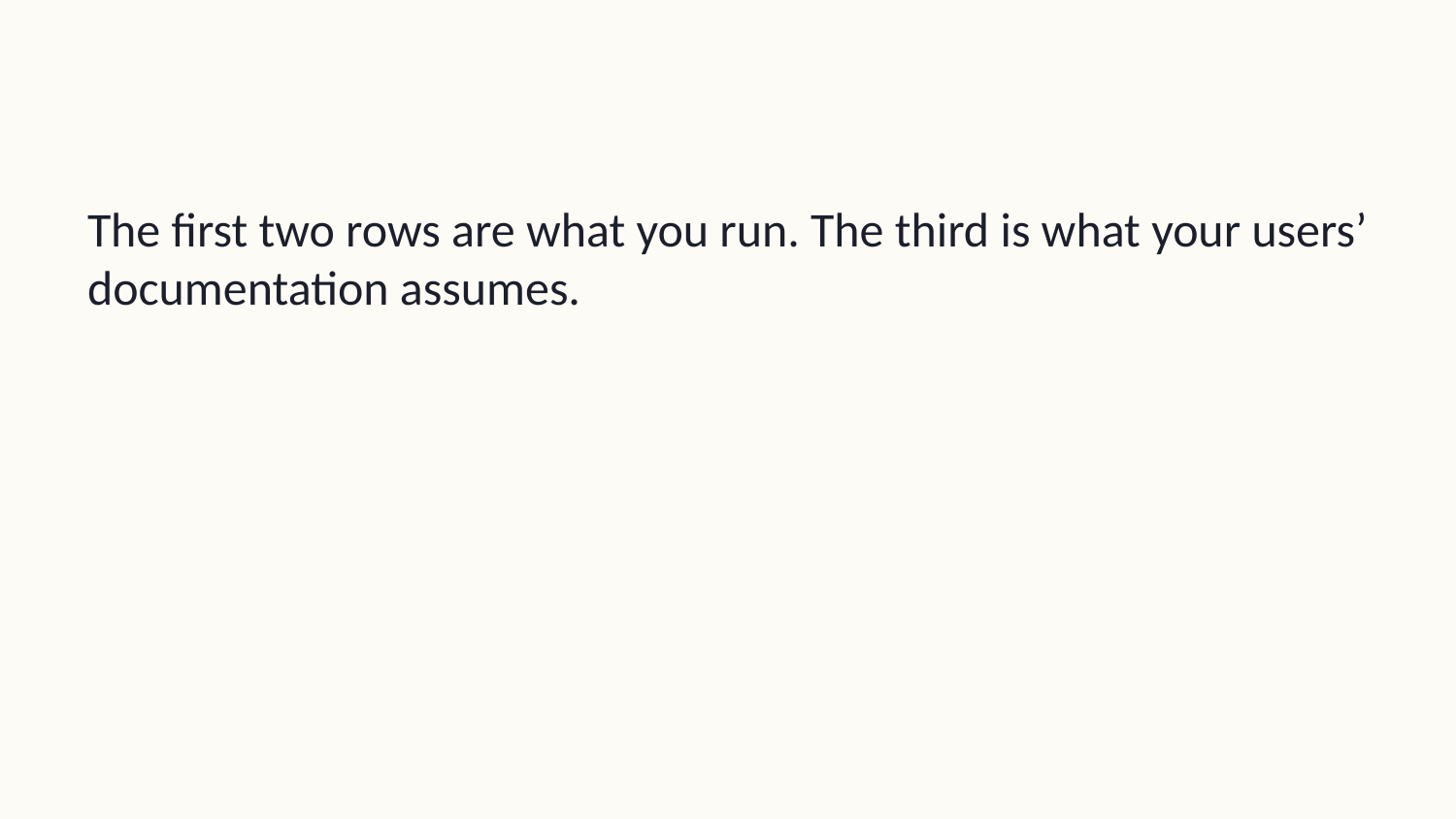

The first two rows are what you run. The third is what your users’ documentation assumes.